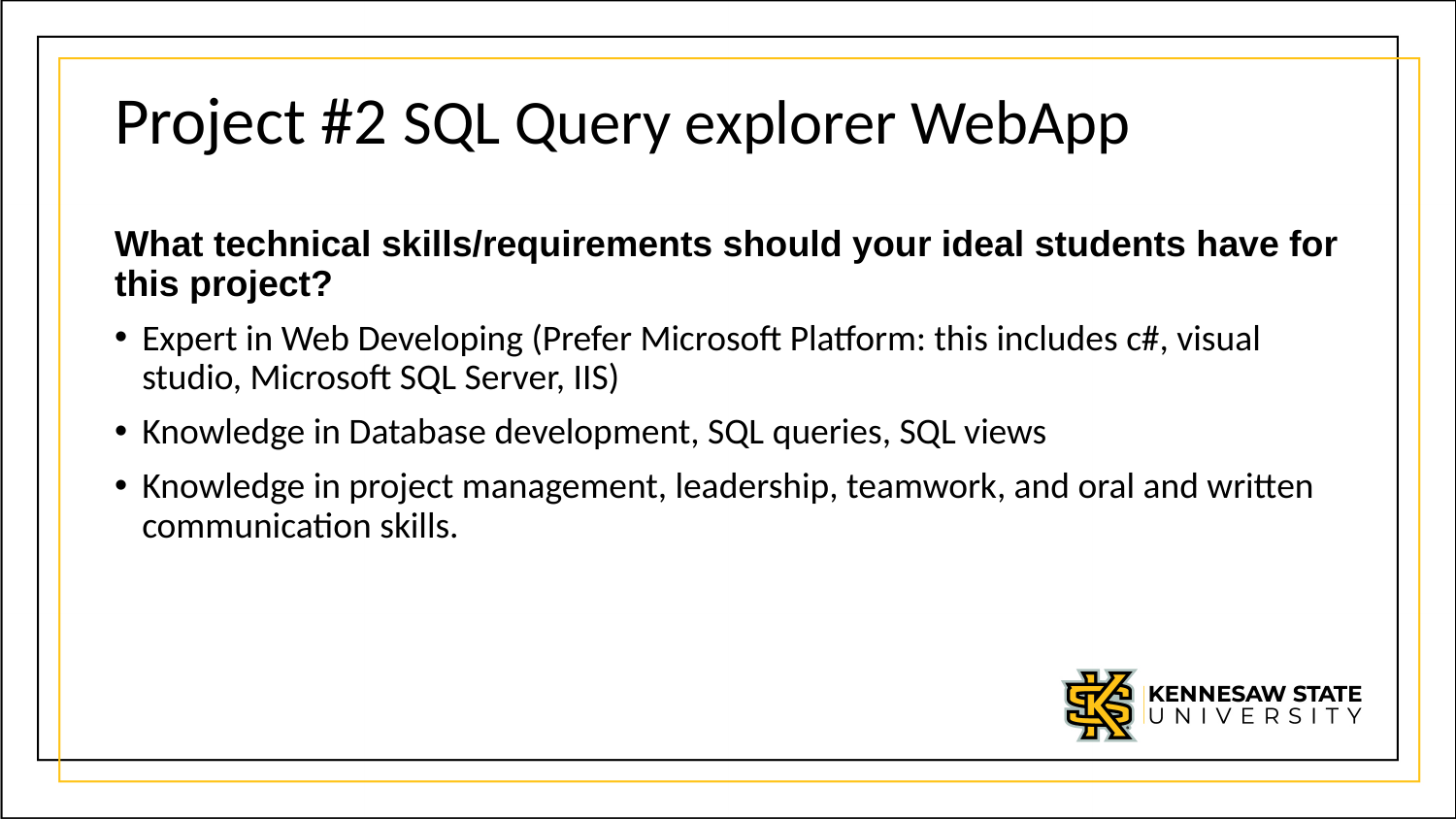

# Project #2 SQL Query explorer WebApp
What technical skills/requirements should your ideal students have for this project?
Expert in Web Developing (Prefer Microsoft Platform: this includes c#, visual studio, Microsoft SQL Server, IIS)
Knowledge in Database development, SQL queries, SQL views
Knowledge in project management, leadership, teamwork, and oral and written communication skills.